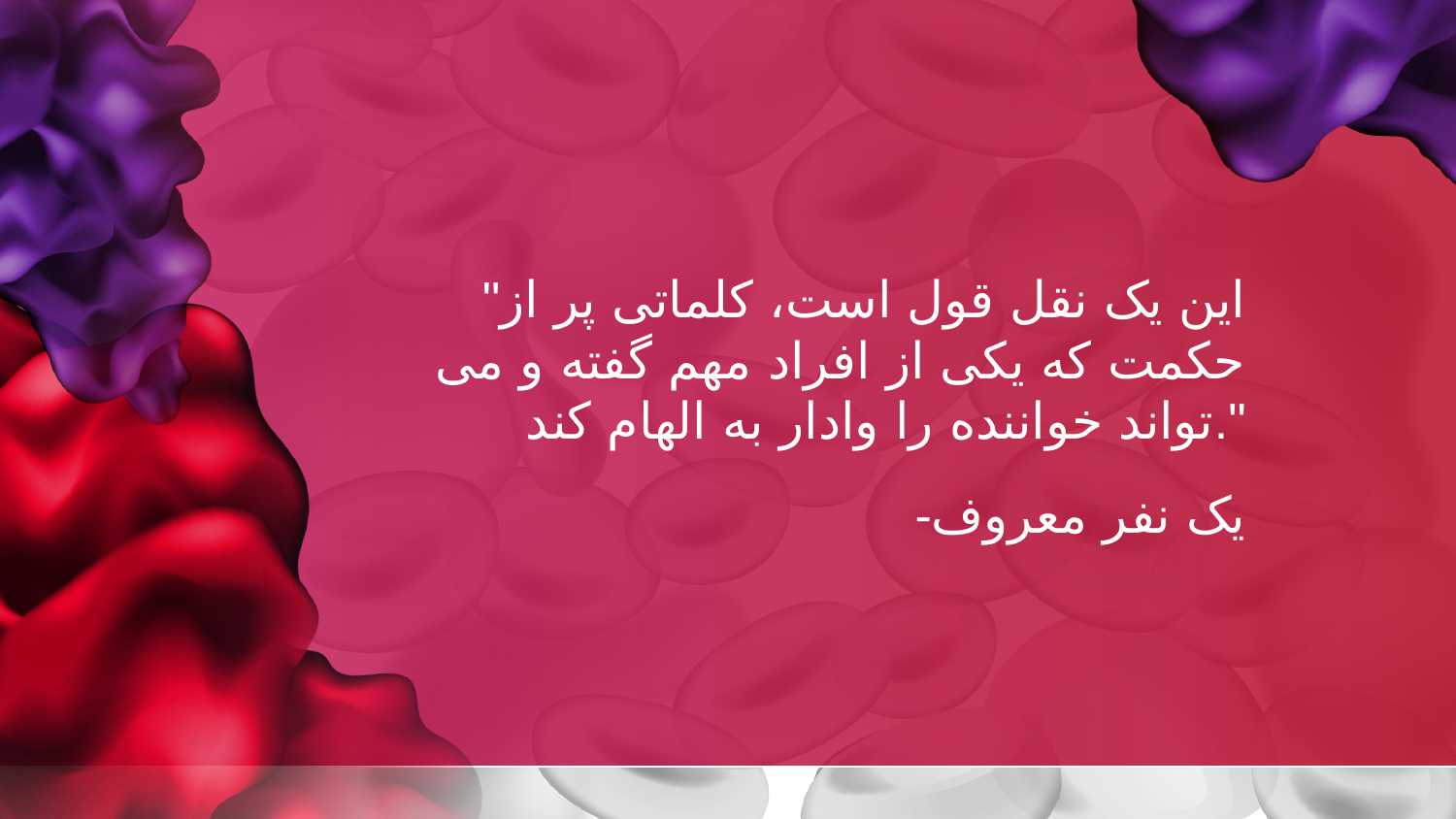

"این یک نقل قول است، کلماتی پر از حکمت که یکی از افراد مهم گفته و می تواند خواننده را وادار به الهام کند."
# -یک نفر معروف